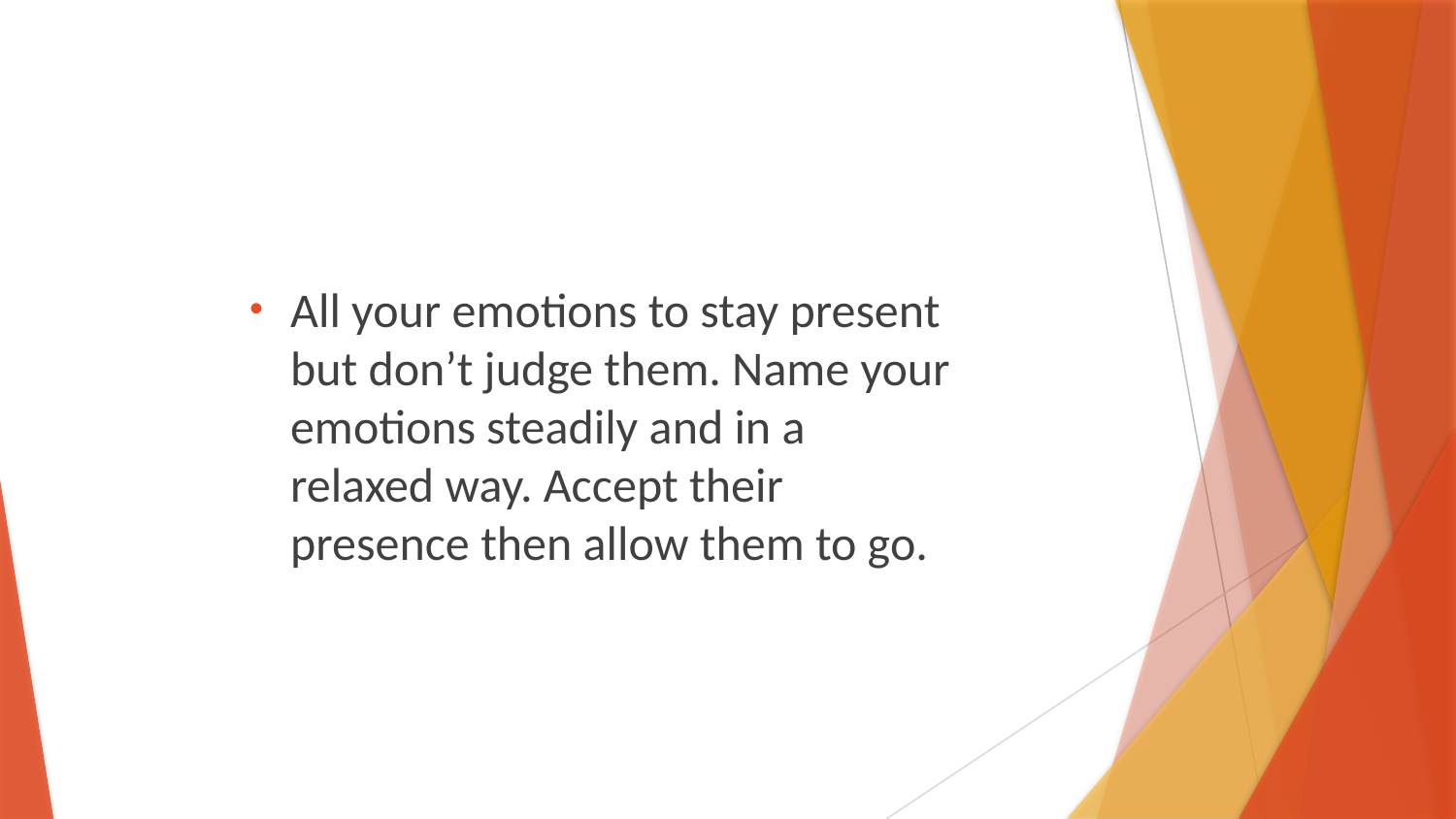

All your emotions to stay present but don’t judge them. Name your emotions steadily and in a relaxed way. Accept their presence then allow them to go.